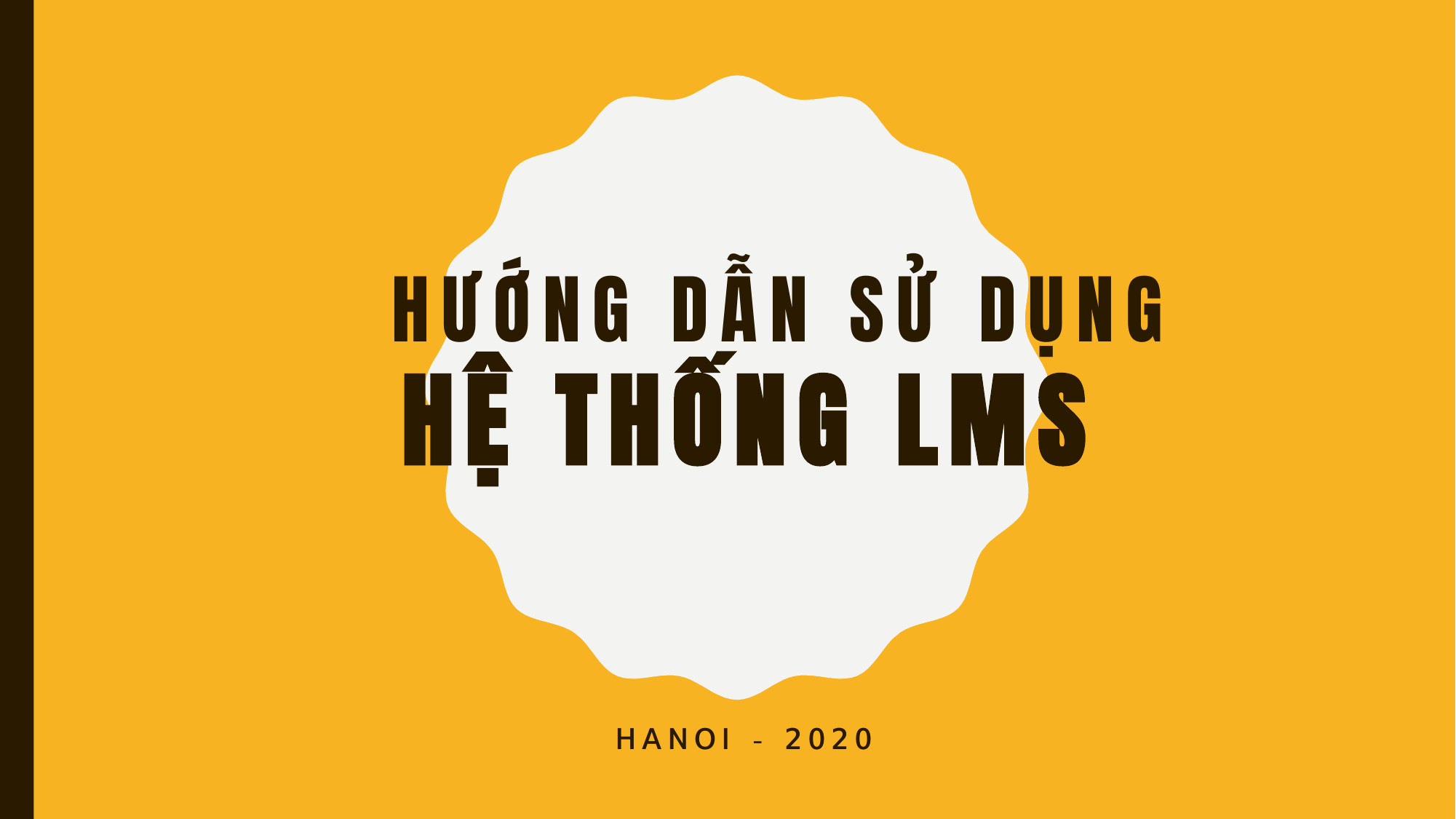

# HƯỚNG DẪN SỬ DỤNG HỆ THỐNG LMS
Hanoi - 2020